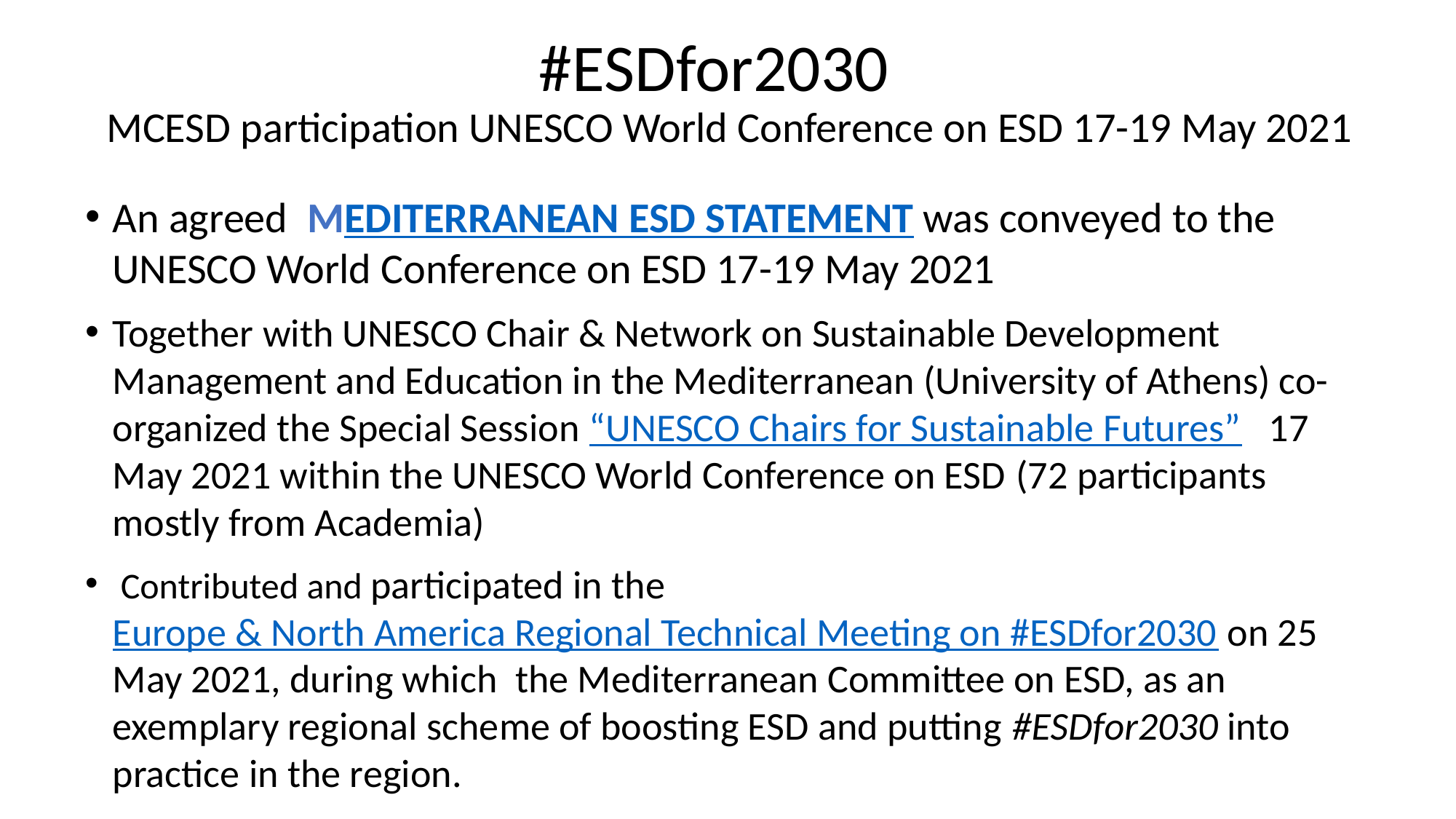

# #ESDfor2030 MCESD participation UNESCO World Conference on ESD 17-19 May 2021
An agreed  MEDITERRANEAN ESD STATEMENT was conveyed to the UNESCO World Conference on ESD 17-19 May 2021
Together with UNESCO Chair & Network on Sustainable Development Management and Education in the Mediterranean (University of Athens) co-organized the Special Session “UNESCO Chairs for Sustainable Futures”   17 May 2021 within the UNESCO World Conference on ESD (72 participants mostly from Academia)
 Contributed and participated in the Europe & North America Regional Technical Meeting on #ESDfor2030 on 25 May 2021, during which  the Mediterranean Committee on ESD, as an exemplary regional scheme of boosting ESD and putting #ESDfor2030 into practice in the region.